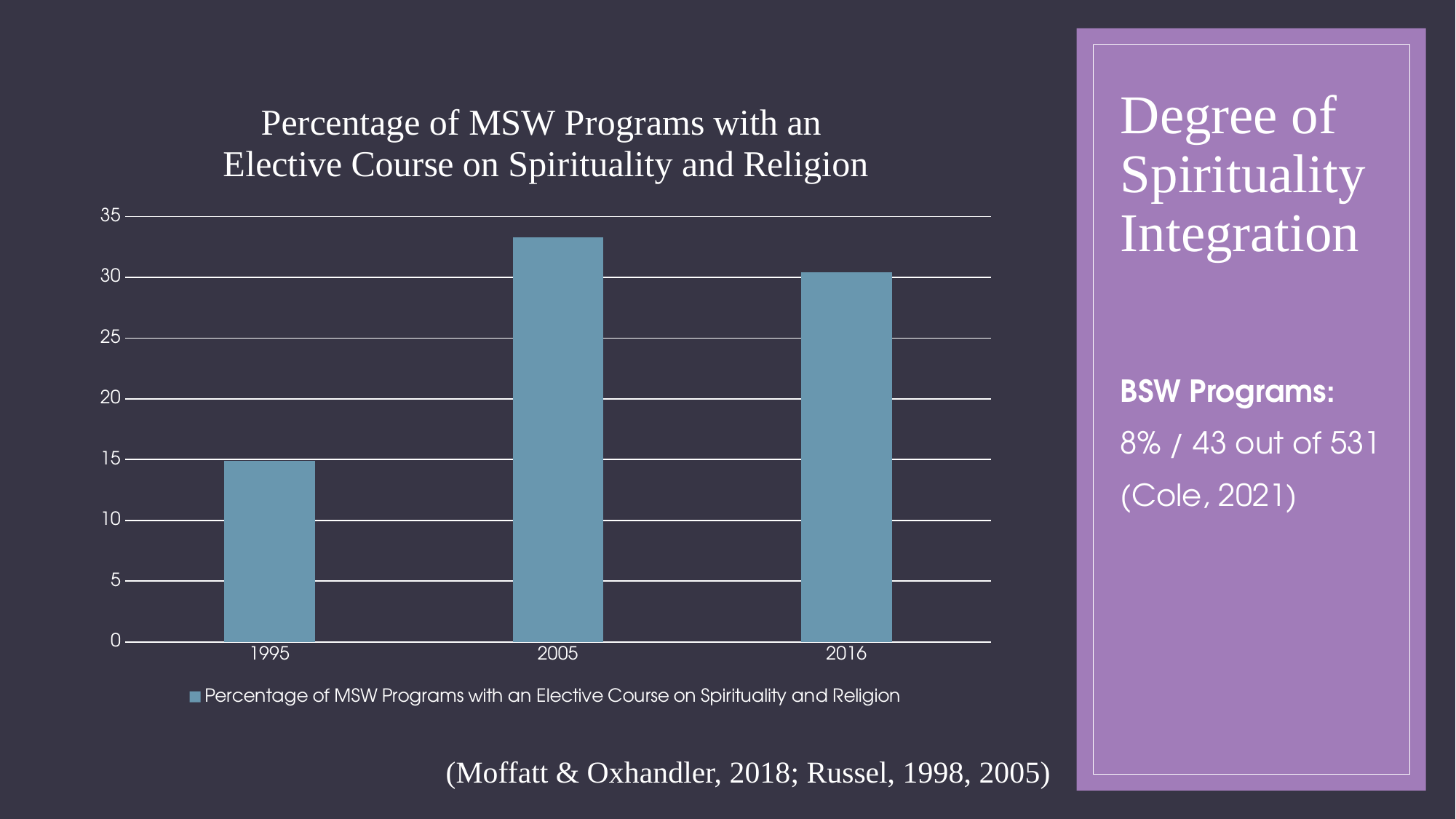

# Degree of Spirituality Integration

### Chart: Percentage of MSW Programs with an
Elective Course on Spirituality and Religion

| Category | Percentage of MSW Programs with an Elective Course on Spirituality and Religion |
|---|---|
| 1995 | 14.9 |
| 2005 | 33.3 |
| 2016 | 30.4 |

BSW Programs:
8% / 43 out of 531
(Cole, 2021)

(Moffatt & Oxhandler, 2018; Russel, 1998, 2005)